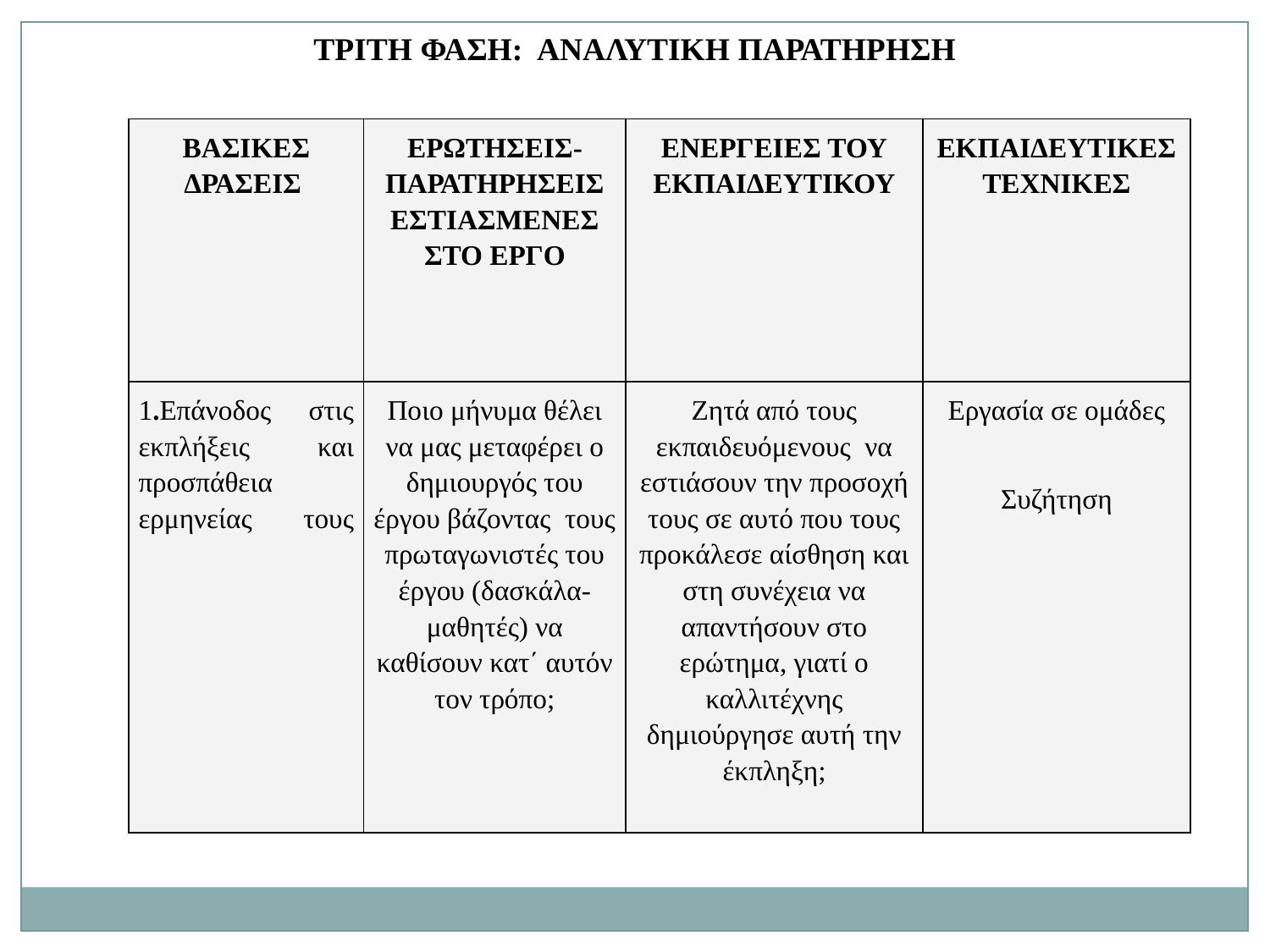

TΡΙΤΗ ΦΑΣΗ:  ΑΝΑΛΥΤΙΚΗ ΠΑΡΑΤΗΡΗΣΗ
| ΒΑΣΙΚΕΣ ΔΡΑΣΕΙΣ | ΕΡΩΤΗΣΕΙΣ- ΠΑΡΑΤΗΡΗΣΕΙΣ ΕΣΤΙΑΣΜΕΝΕΣ ΣΤΟ ΕΡΓΟ | ΕΝΕΡΓΕΙΕΣ ΤΟΥ ΕΚΠΑΙΔΕΥΤΙΚΟΥ | ΕΚΠΑΙΔΕΥΤΙΚΕΣ ΤΕΧΝΙΚΕΣ |
| --- | --- | --- | --- |
| 1.Επάνοδος στις εκπλήξεις και προσπάθεια ερμηνείας τους | Ποιο μήνυμα θέλει να μας μεταφέρει ο δημιουργός του έργου βάζοντας τους πρωταγωνιστές του έργου (δασκάλα- μαθητές) να καθίσουν κατ΄ αυτόν τον τρόπο; | Ζητά από τους εκπαιδευόμενους να εστιάσουν την προσοχή τους σε αυτό που τους προκάλεσε αίσθηση και στη συνέχεια να απαντήσουν στο ερώτημα, γιατί ο καλλιτέχνης δημιούργησε αυτή την έκπληξη; | Εργασία σε ομάδες Συζήτηση |